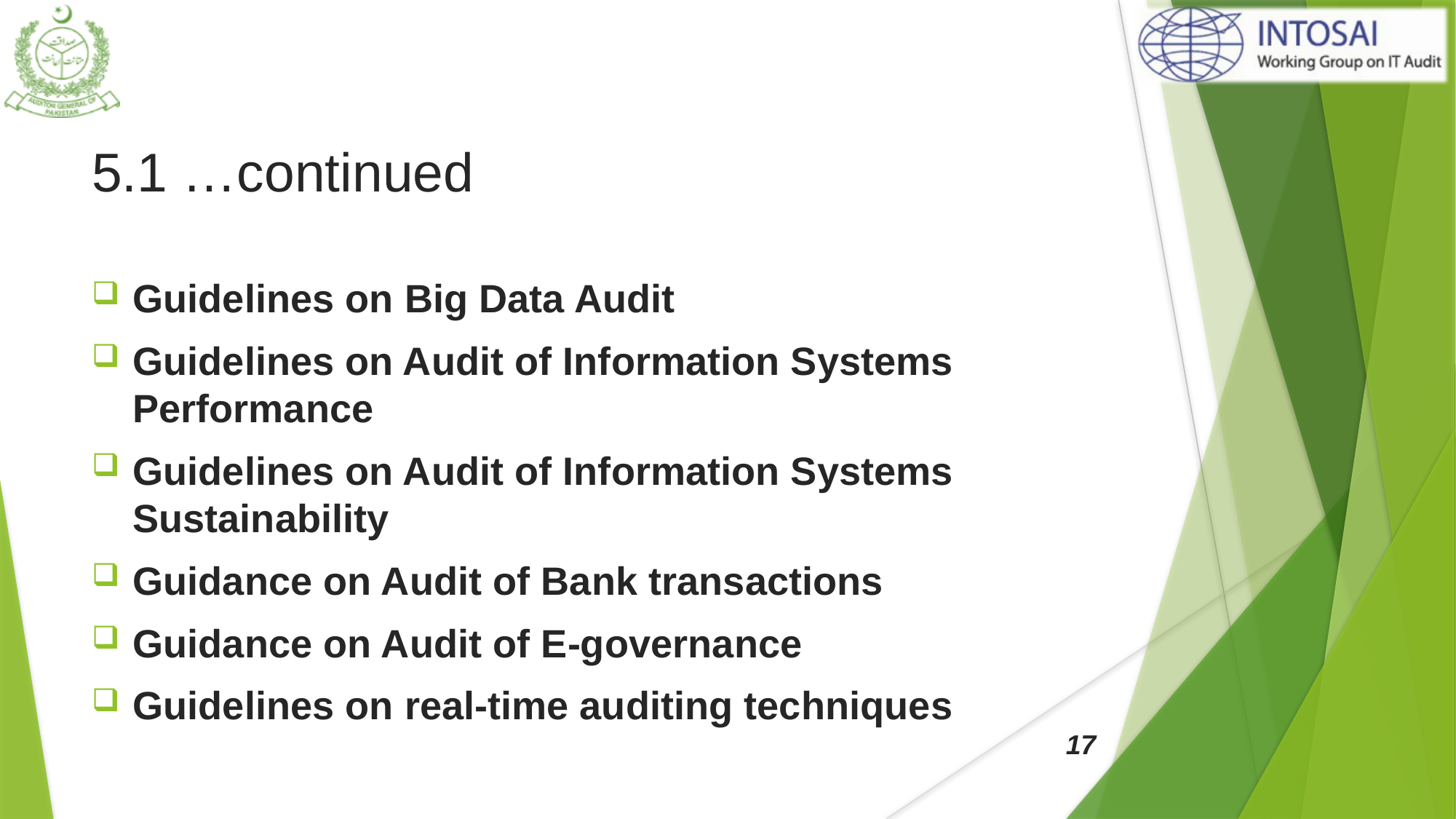

# 5.1 …continued
Guidelines on Big Data Audit
Guidelines on Audit of Information Systems Performance
Guidelines on Audit of Information Systems Sustainability
Guidance on Audit of Bank transactions
Guidance on Audit of E-governance
Guidelines on real-time auditing techniques

17